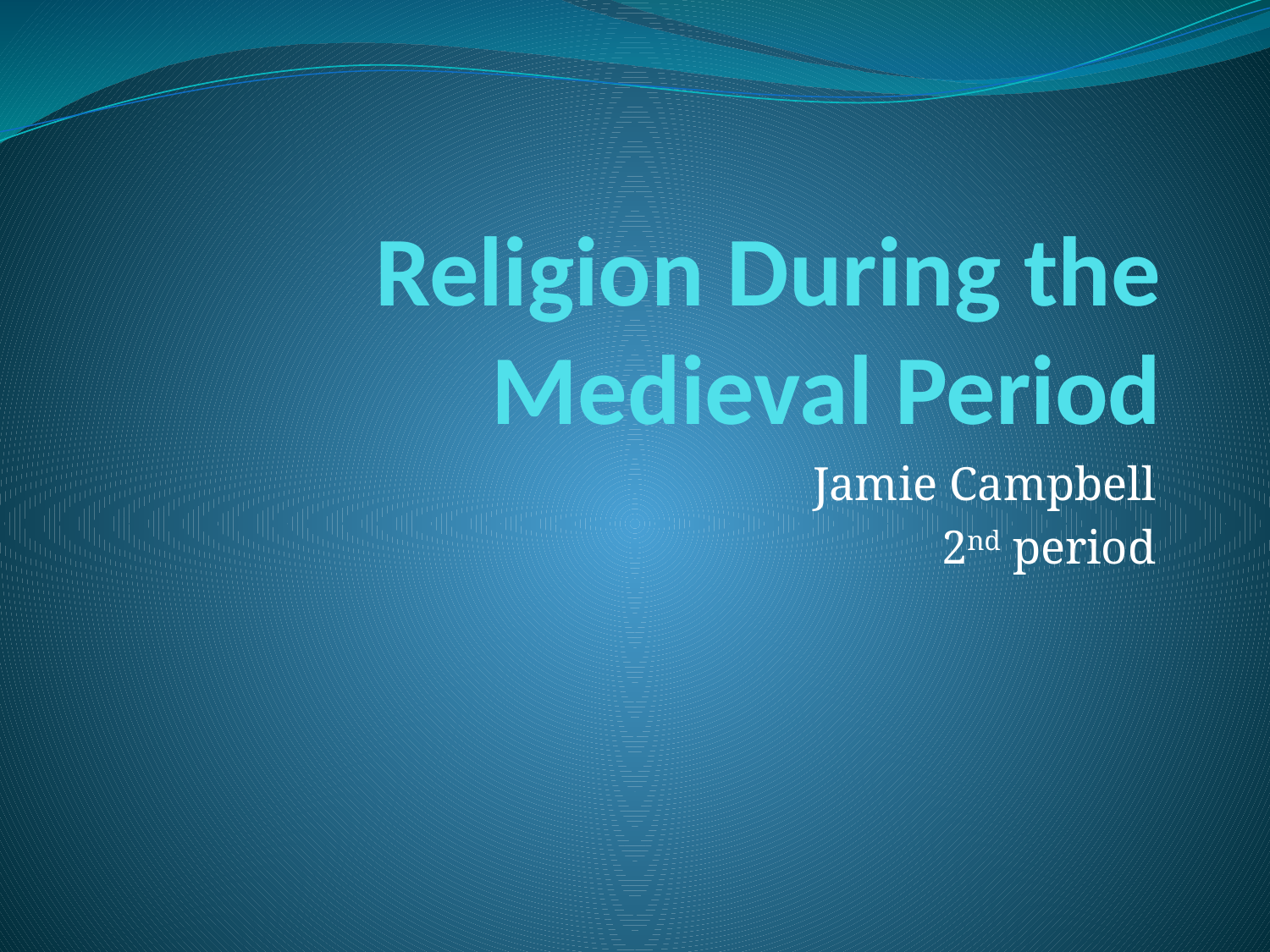

# Religion During the Medieval Period
Jamie Campbell
2nd period